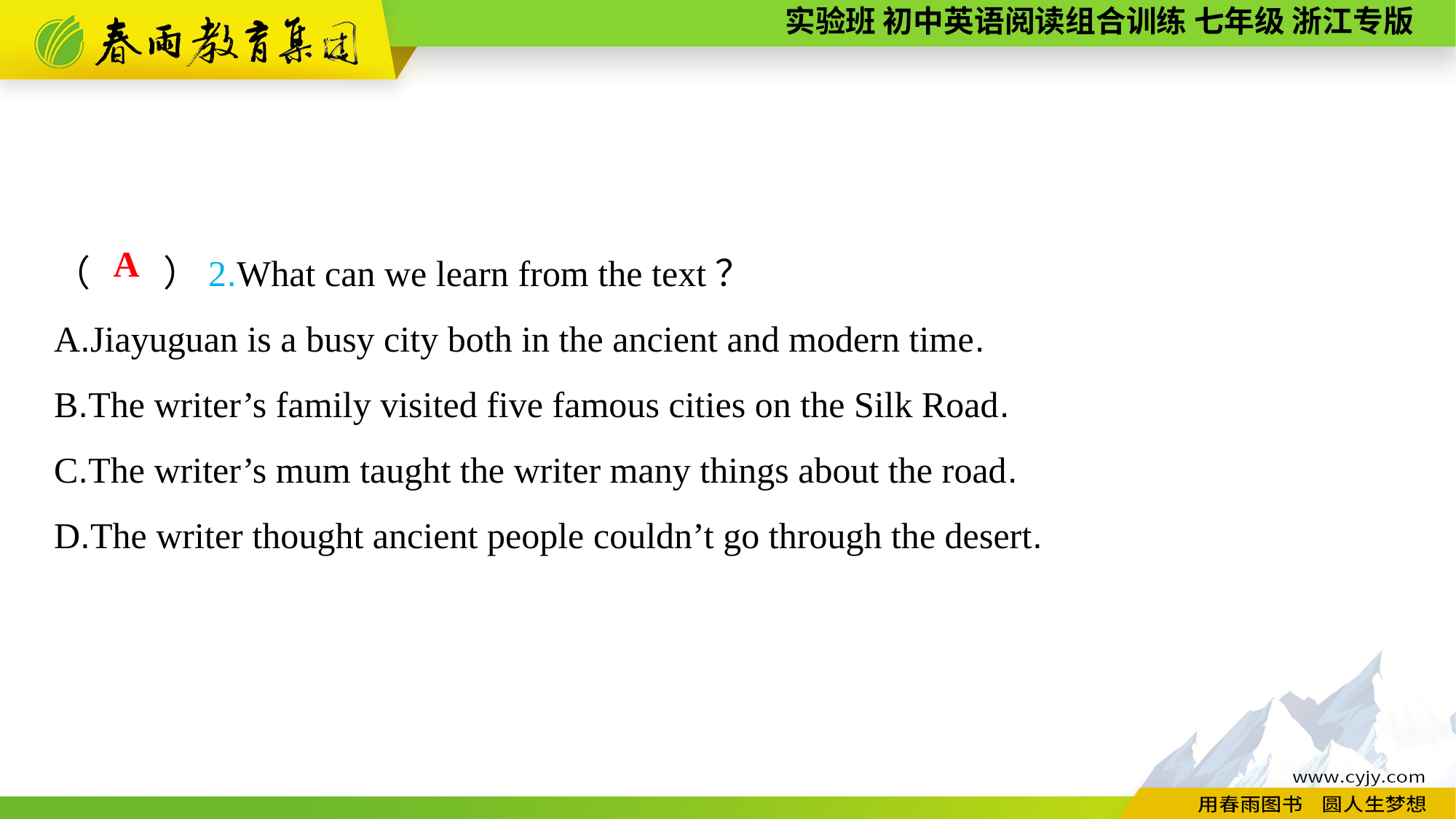

（　　）2.What can we learn from the text？
A.Jiayuguan is a busy city both in the ancient and modern time.
B.The writer’s family visited five famous cities on the Silk Road.
C.The writer’s mum taught the writer many things about the road.
D.The writer thought ancient people couldn’t go through the desert.
A